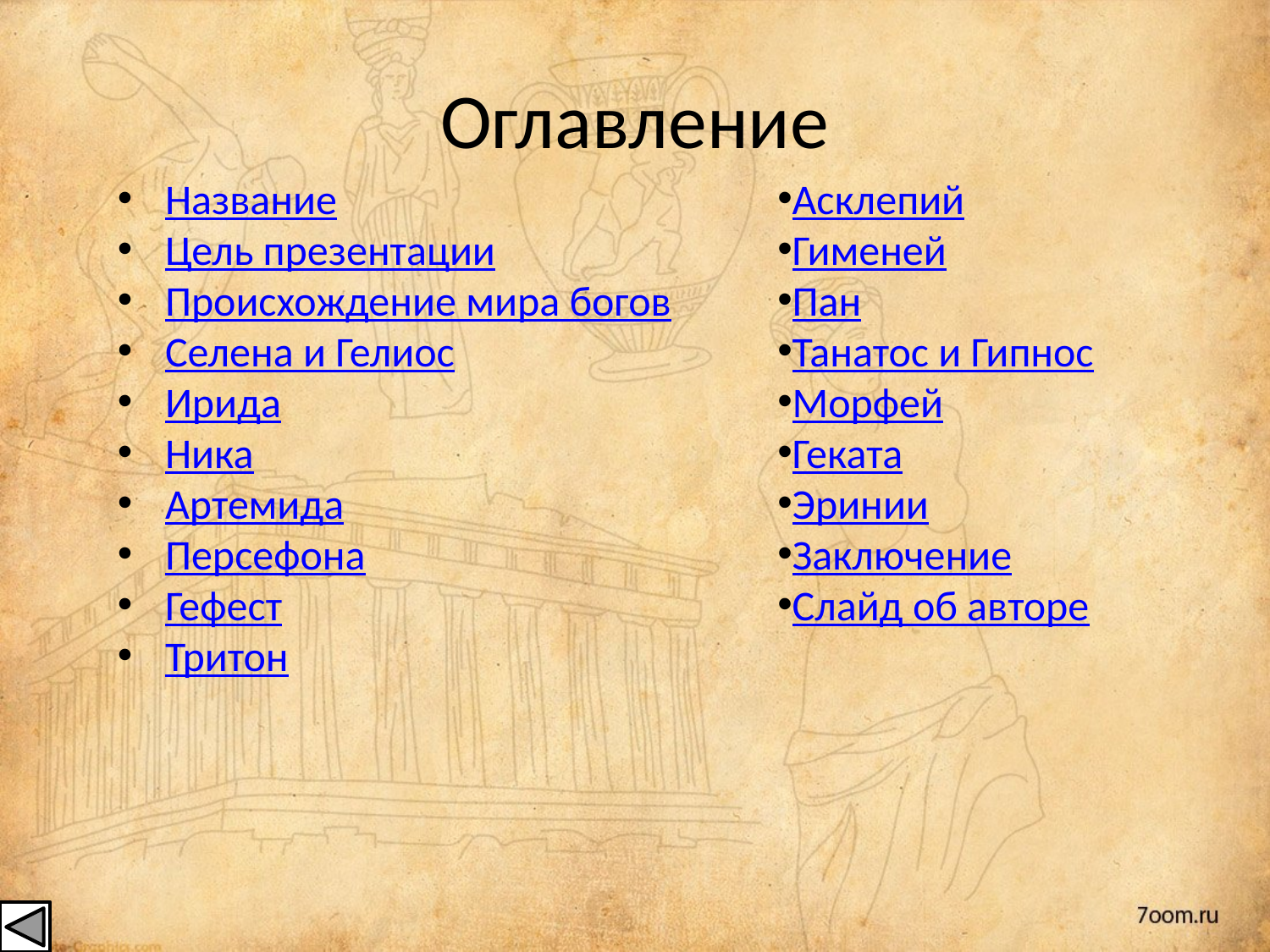

# Оглавление
Название
Цель презентации
Происхождение мира богов
Селена и Гелиос
Ирида
Ника
Артемида
Персефона
Гефест
Тритон
Асклепий
Гименей
Пан
Танатос и Гипнос
Морфей
Геката
Эринии
Заключение
Слайд об авторе